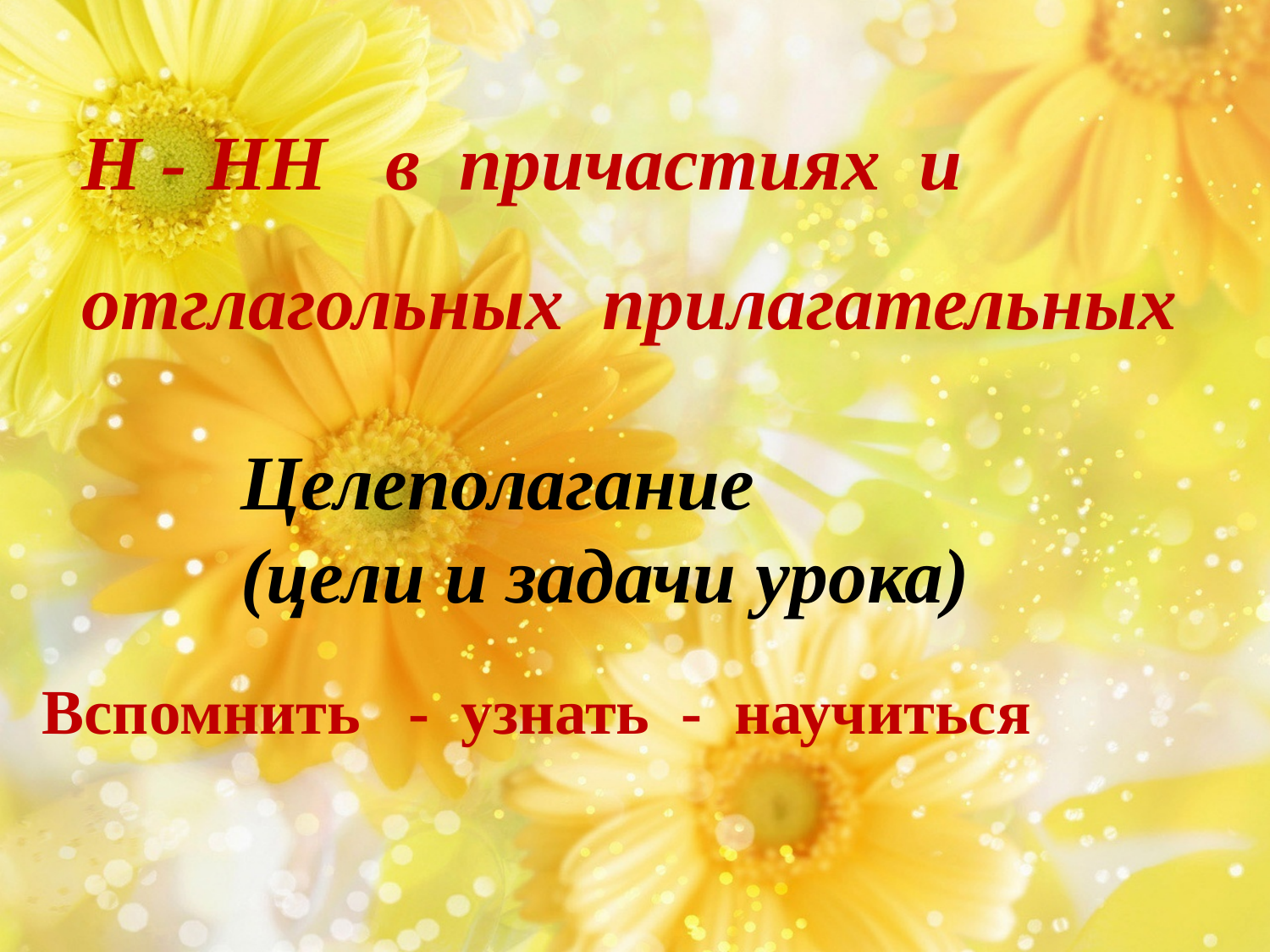

Н - НН   в  причастиях  и
отглагольных  прилагательных
Целеполагание
(цели и задачи урока)
Вспомнить   -  узнать  -  научиться